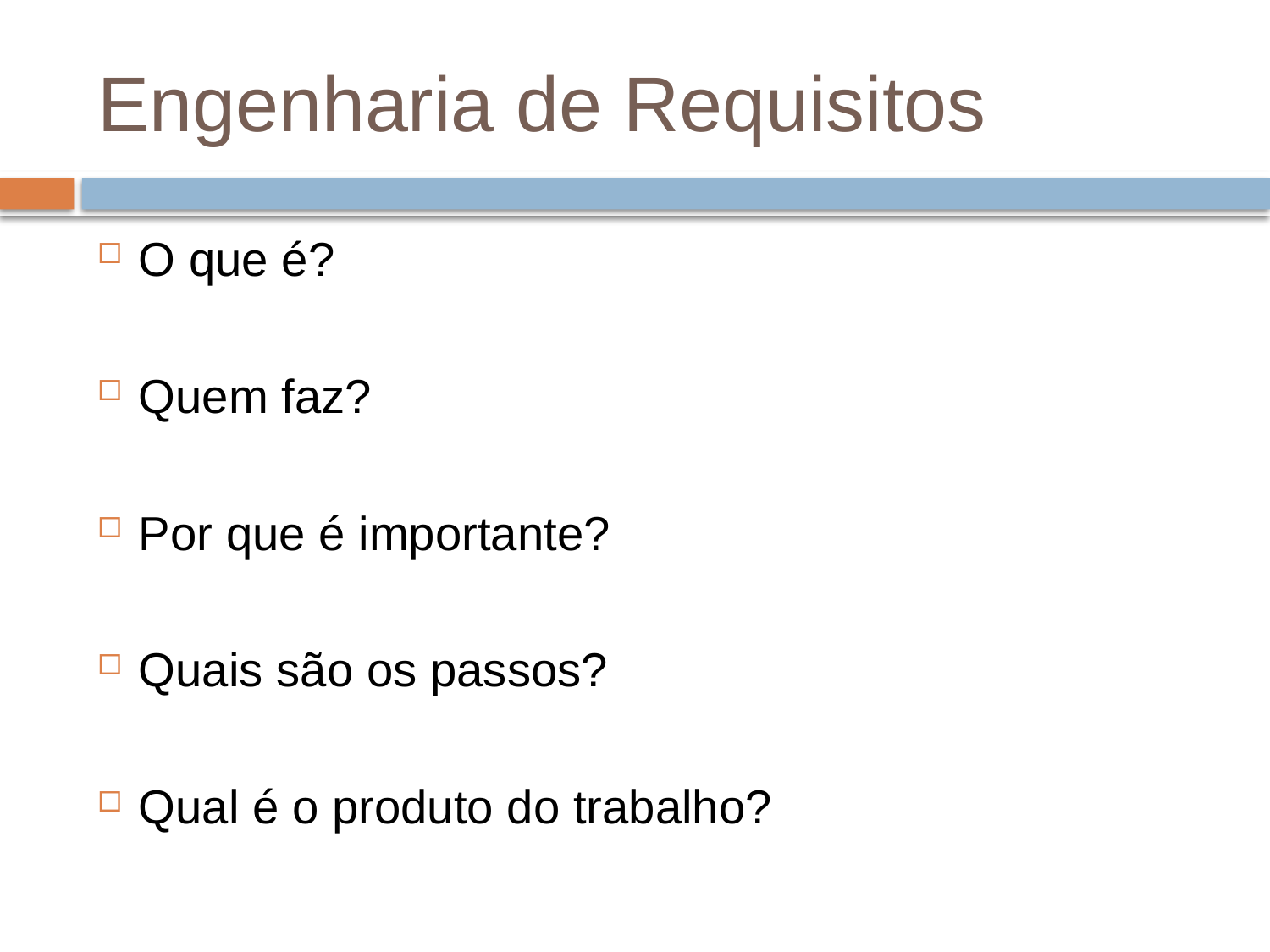

# Engenharia de Requisitos
O que é?

Quem faz?

Por que é importante?

Quais são os passos?

Qual é o produto do trabalho?